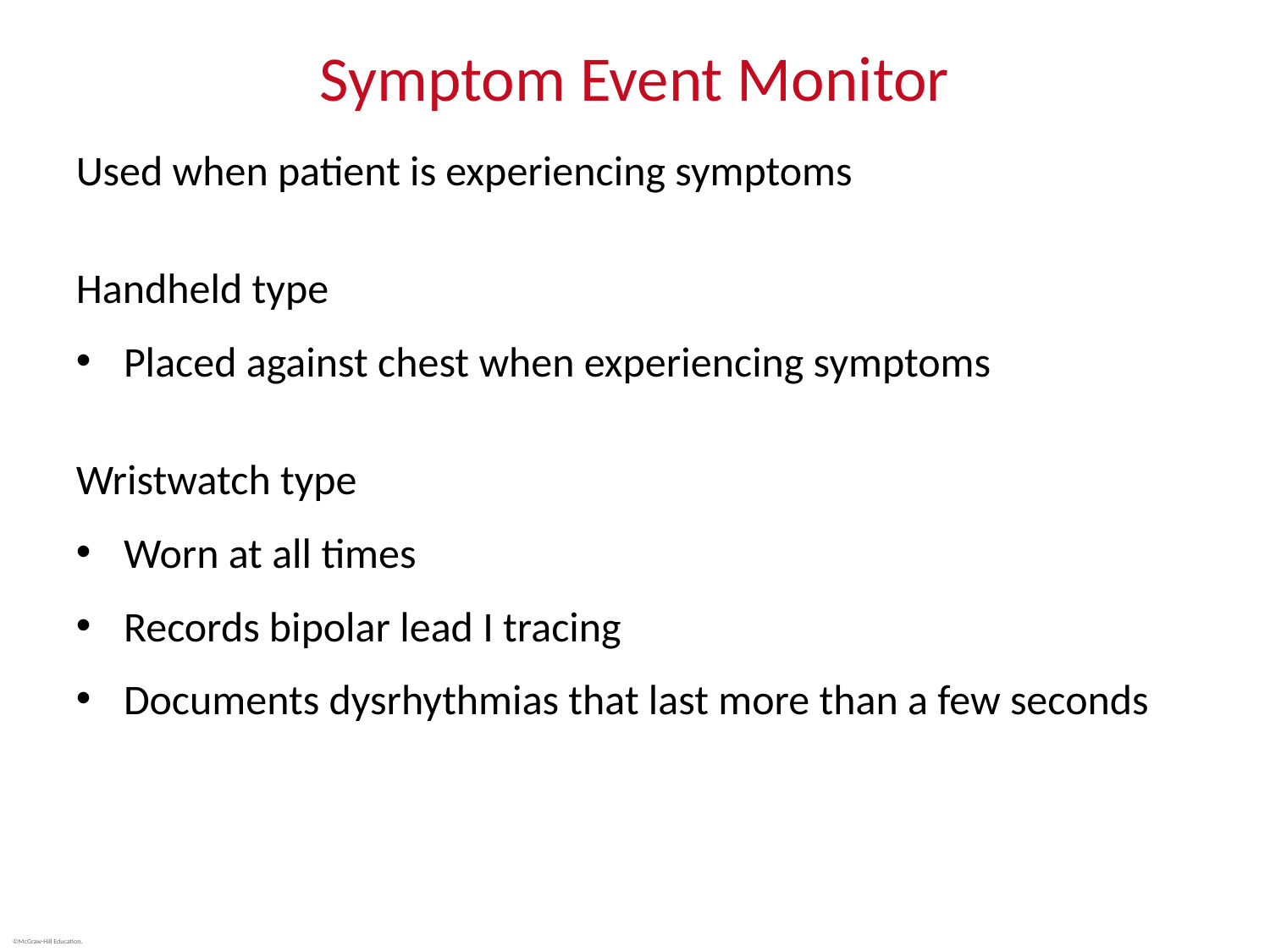

# Symptom Event Monitor
Used when patient is experiencing symptoms
Handheld type
Placed against chest when experiencing symptoms
Wristwatch type
Worn at all times
Records bipolar lead I tracing
Documents dysrhythmias that last more than a few seconds